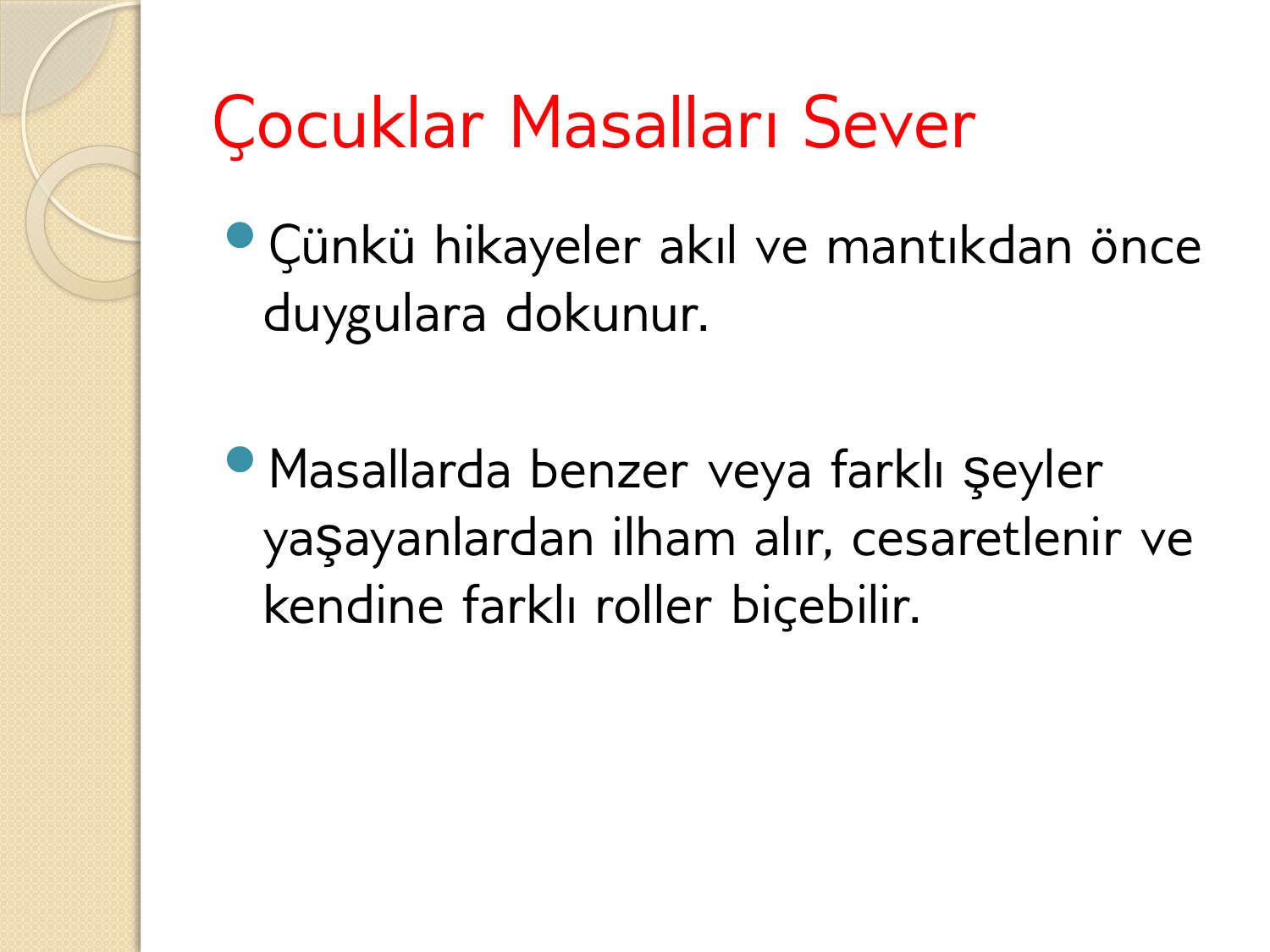

# Çocuklar Masalları Sever
Çünkü hikayeler akıl ve mantıkdan önce duygulara dokunur.

Masallarda benzer veya farklı şeyler yaşayanlardan ilham alır, cesaretlenir ve kendine farklı roller biçebilir.